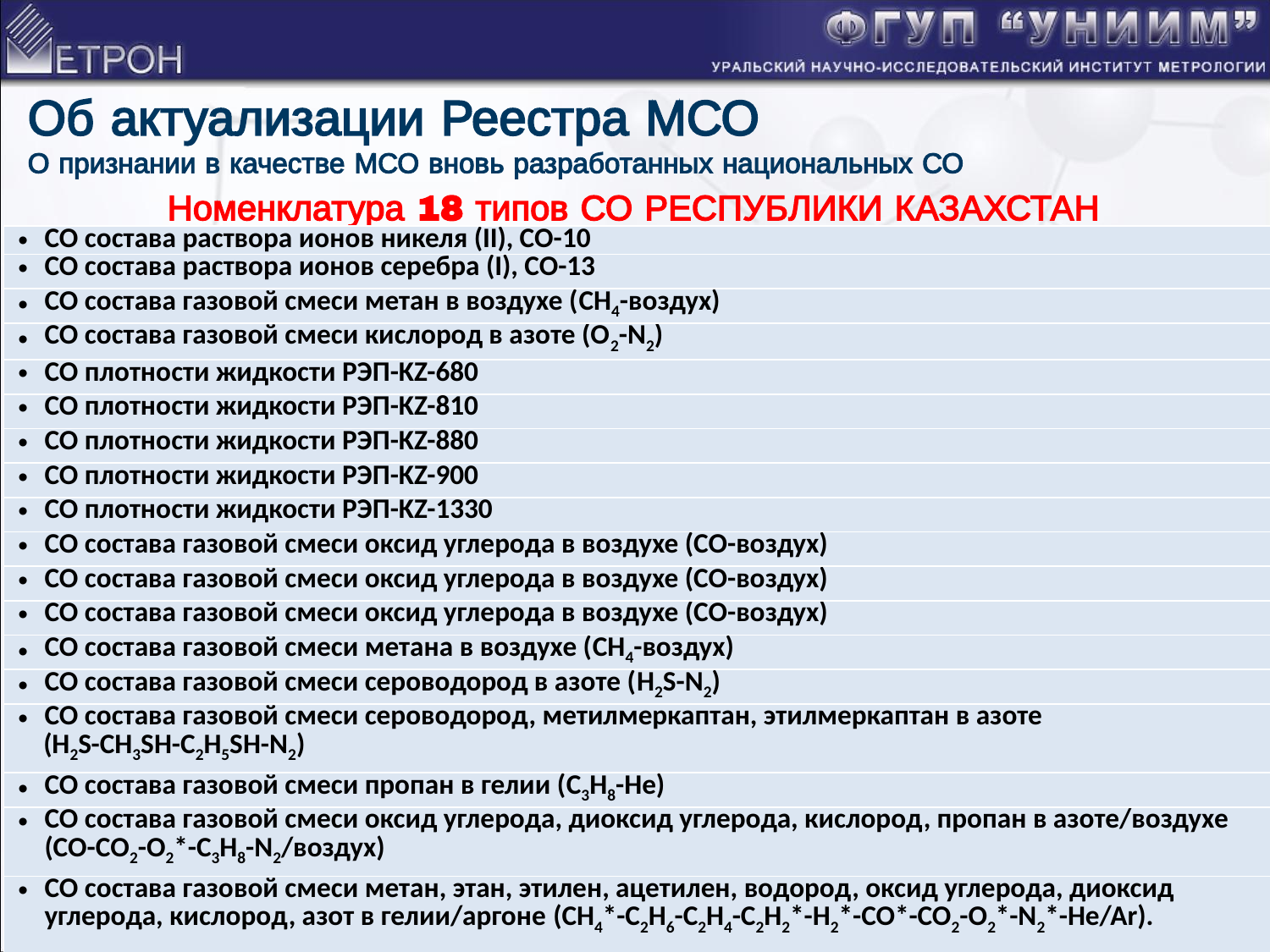

# Об актуализации Реестра МСО О признании в качестве МСО вновь разработанных национальных СО
Номенклатура 18 типов СО РЕСПУБЛИКИ КАЗАХСТАН
| СО состава раствора ионов никеля (II), СО-10 |
| --- |
| СО состава раствора ионов серебра (I), СО-13 |
| СО состава газовой смеси метан в воздухе (CH4-воздух) |
| СО состава газовой смеси кислород в азоте (O2-N2) |
| СО плотности жидкости РЭП-KZ-680 |
| СО плотности жидкости РЭП-KZ-810 |
| СО плотности жидкости РЭП-KZ-880 |
| СО плотности жидкости РЭП-KZ-900 |
| СО плотности жидкости РЭП-KZ-1330 |
| СО состава газовой смеси оксид углерода в воздухе (СО-воздух) |
| СО состава газовой смеси оксид углерода в воздухе (СО-воздух) |
| СО состава газовой смеси оксид углерода в воздухе (СО-воздух) |
| СО состава газовой смеси метана в воздухе (CH4-воздух) |
| СО состава газовой смеси сероводород в азоте (H2S-N2) |
| СО состава газовой смеси сероводород, метилмеркаптан, этилмеркаптан в азоте (H2S-CH3SH-C2H5SH-N2) |
| СО состава газовой смеси пропан в гелии (C3H8-He) |
| СО состава газовой смеси оксид углерода, диоксид углерода, кислород, пропан в азоте/воздухе (СО-СО2-О2\*-C3H8-N2/воздух) |
| СО состава газовой смеси метан, этан, этилен, ацетилен, водород, оксид углерода, диоксид углерода, кислород, азот в гелии/аргоне (CH4\*-C2H6-C2H4-C2H2\*-H2\*-CO\*-CO2-O2\*-N2\*-He/Ar). |
3